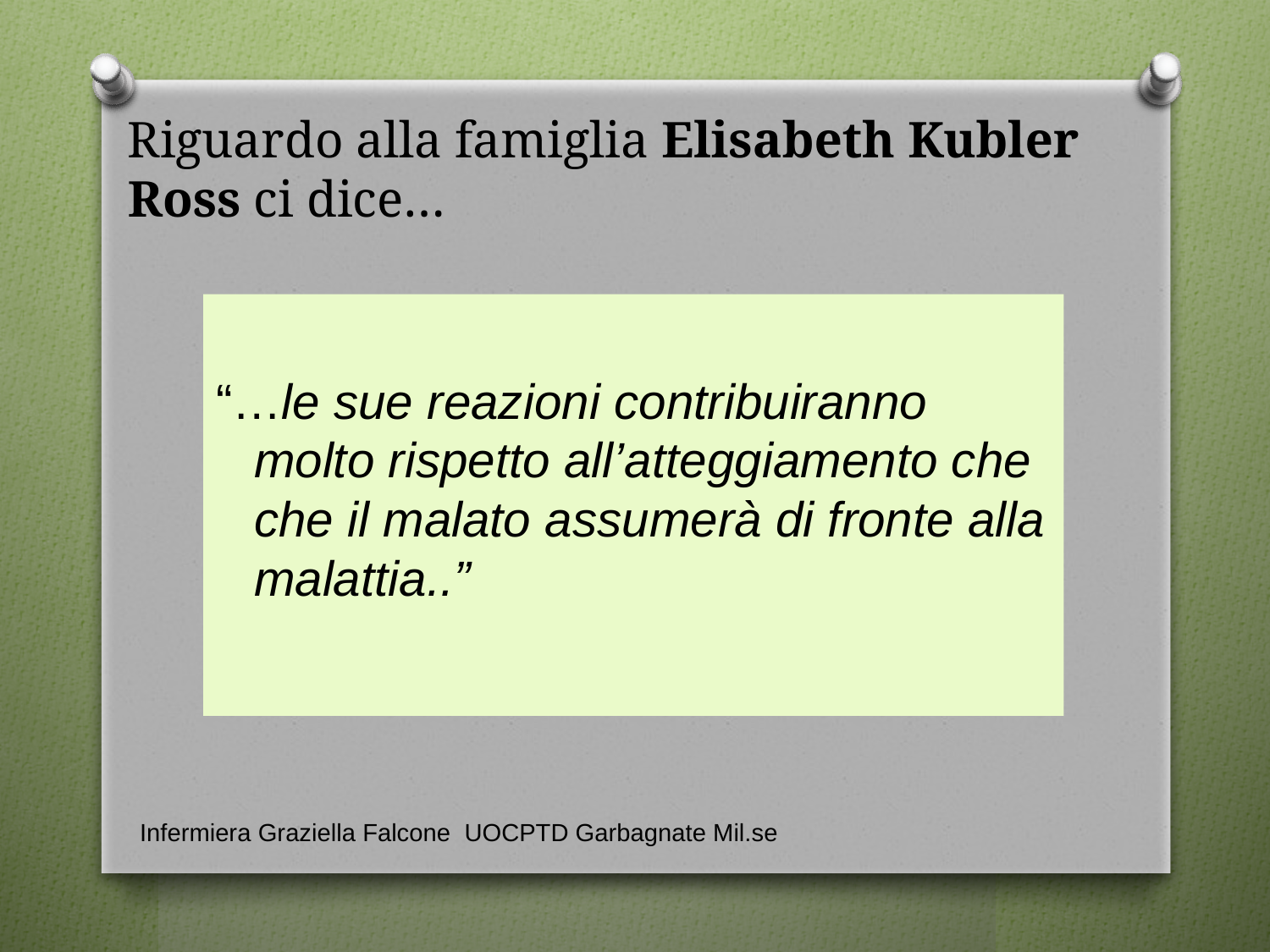

# Riguardo alla famiglia Elisabeth Kubler Ross ci dice…

“…le sue reazioni contribuiranno molto rispetto all’atteggiamento che che il malato assumerà di fronte alla malattia..”
Infermiera Graziella Falcone  UOCPTD Garbagnate Mil.se